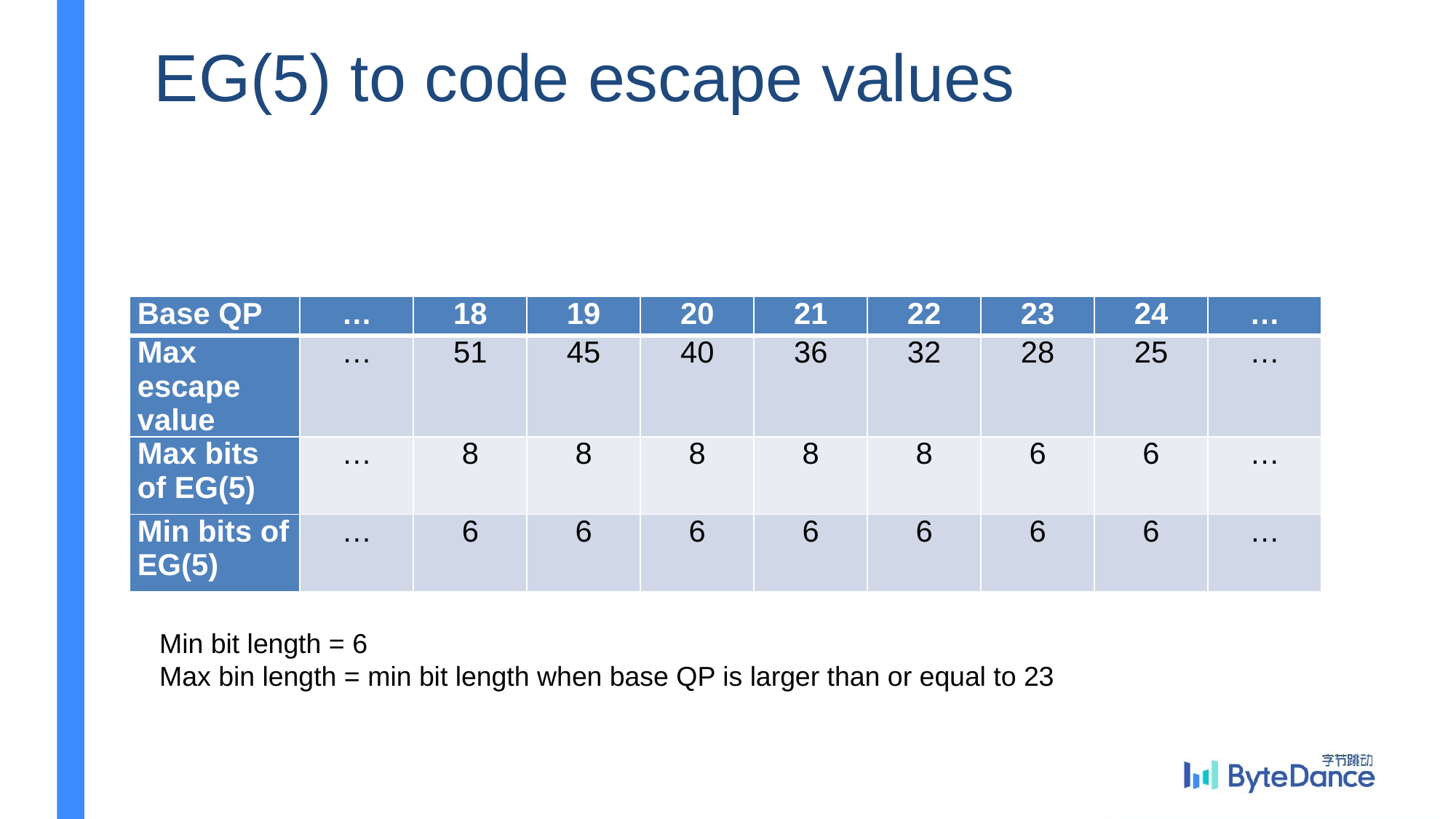

# EG(5) to code escape values
| Base QP | … | 18 | 19 | 20 | 21 | 22 | 23 | 24 | … |
| --- | --- | --- | --- | --- | --- | --- | --- | --- | --- |
| Max escape value | … | 51 | 45 | 40 | 36 | 32 | 28 | 25 | … |
| Max bits of EG(5) | … | 8 | 8 | 8 | 8 | 8 | 6 | 6 | … |
| Min bits of EG(5) | … | 6 | 6 | 6 | 6 | 6 | 6 | 6 | … |
Min bit length = 6
Max bin length = min bit length when base QP is larger than or equal to 23